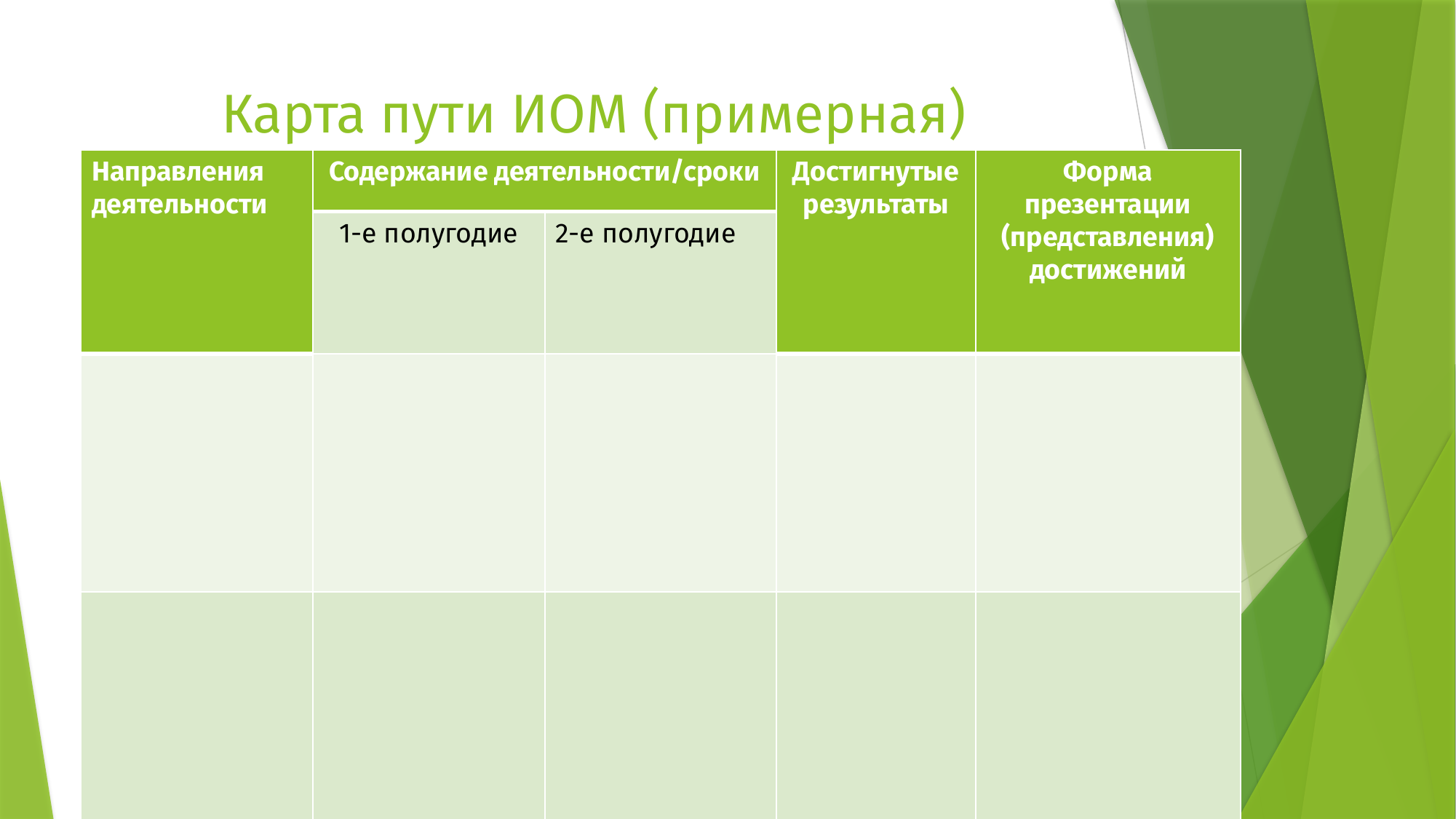

# Карта пути ИОМ (примерная)
| Направления деятельности | Содержание деятельности/сроки |  | Достигнутые результаты | Форма презентации (представления) достижений |
| --- | --- | --- | --- | --- |
|  | 1-е полугодие | 2-е полугодие |  |  |
|  |  |  |  |  |
|  |  |  |  |  |